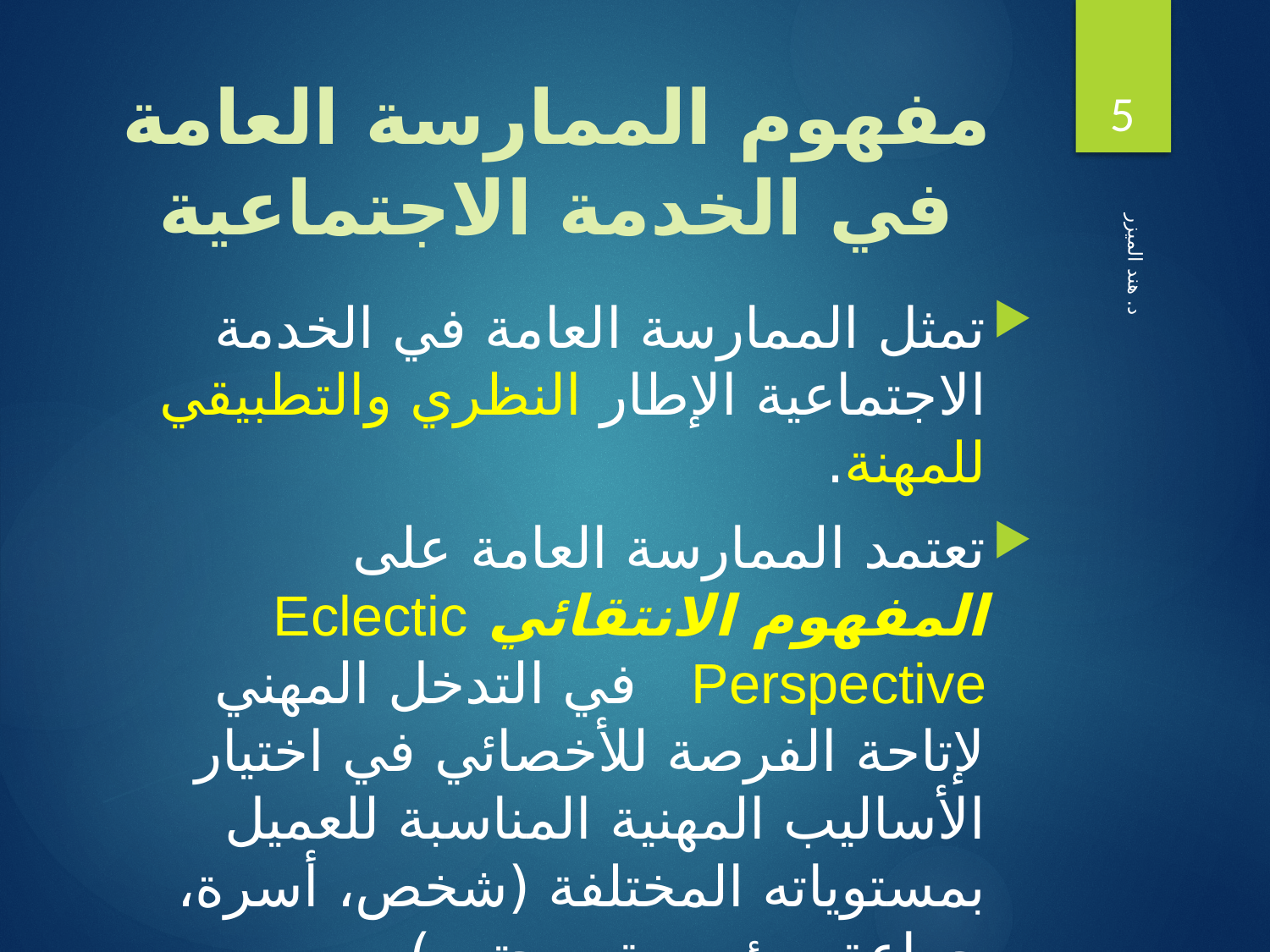

5
# مفهوم الممارسة العامة في الخدمة الاجتماعية
تمثل الممارسة العامة في الخدمة الاجتماعية الإطار النظري والتطبيقي للمهنة.
تعتمد الممارسة العامة على المفهوم الانتقائي Eclectic Perspective   في التدخل المهني لإتاحة الفرصة للأخصائي في اختيار الأساليب المهنية المناسبة للعميل بمستوياته المختلفة (شخص، أسرة، جماعة، مؤسسة، مجتمع).

د. هند الميزر